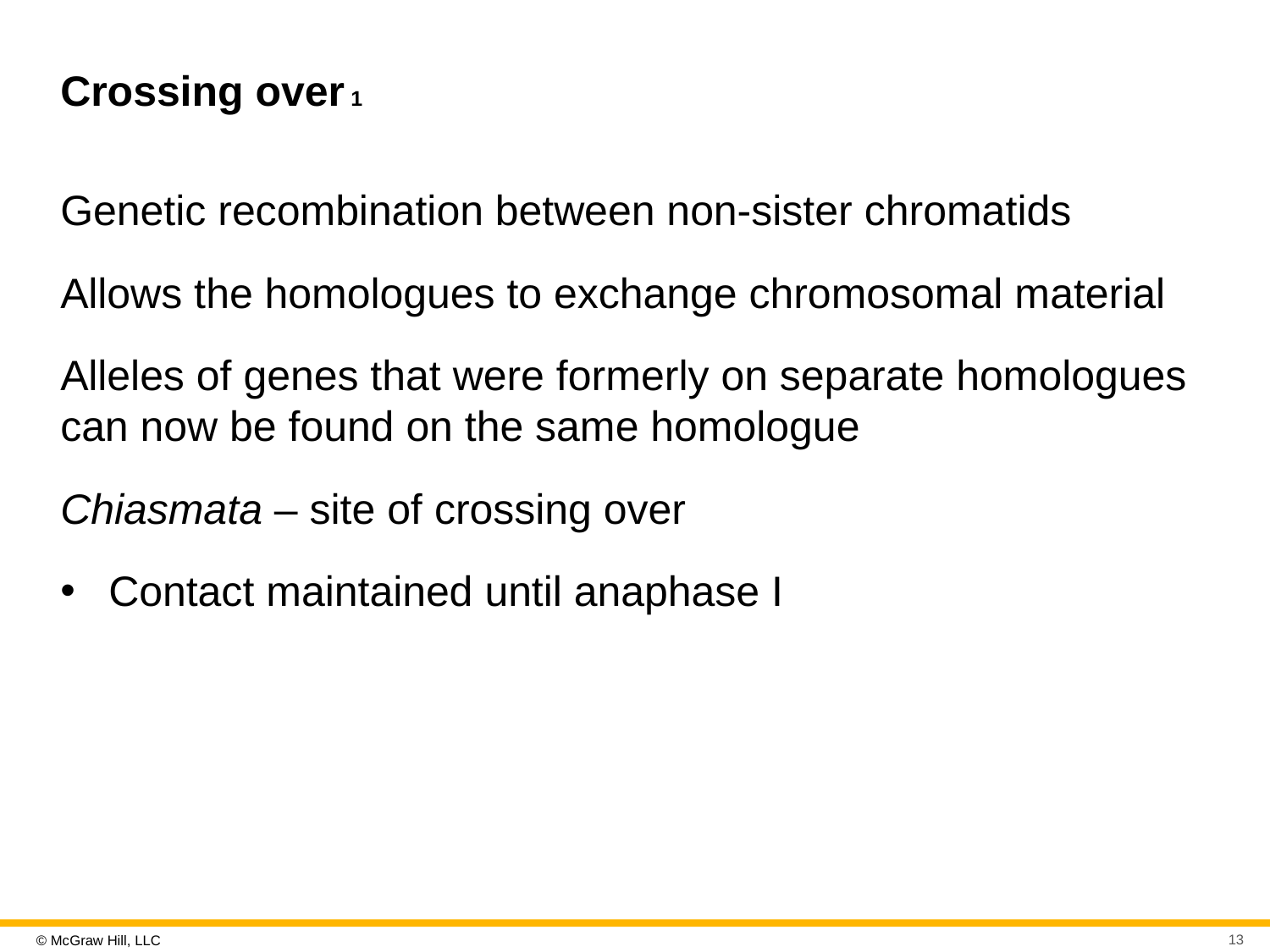

# Crossing over 1
Genetic recombination between non-sister chromatids
Allows the homologues to exchange chromosomal material
Alleles of genes that were formerly on separate homologues can now be found on the same homologue
Chiasmata – site of crossing over
Contact maintained until anaphase I
13